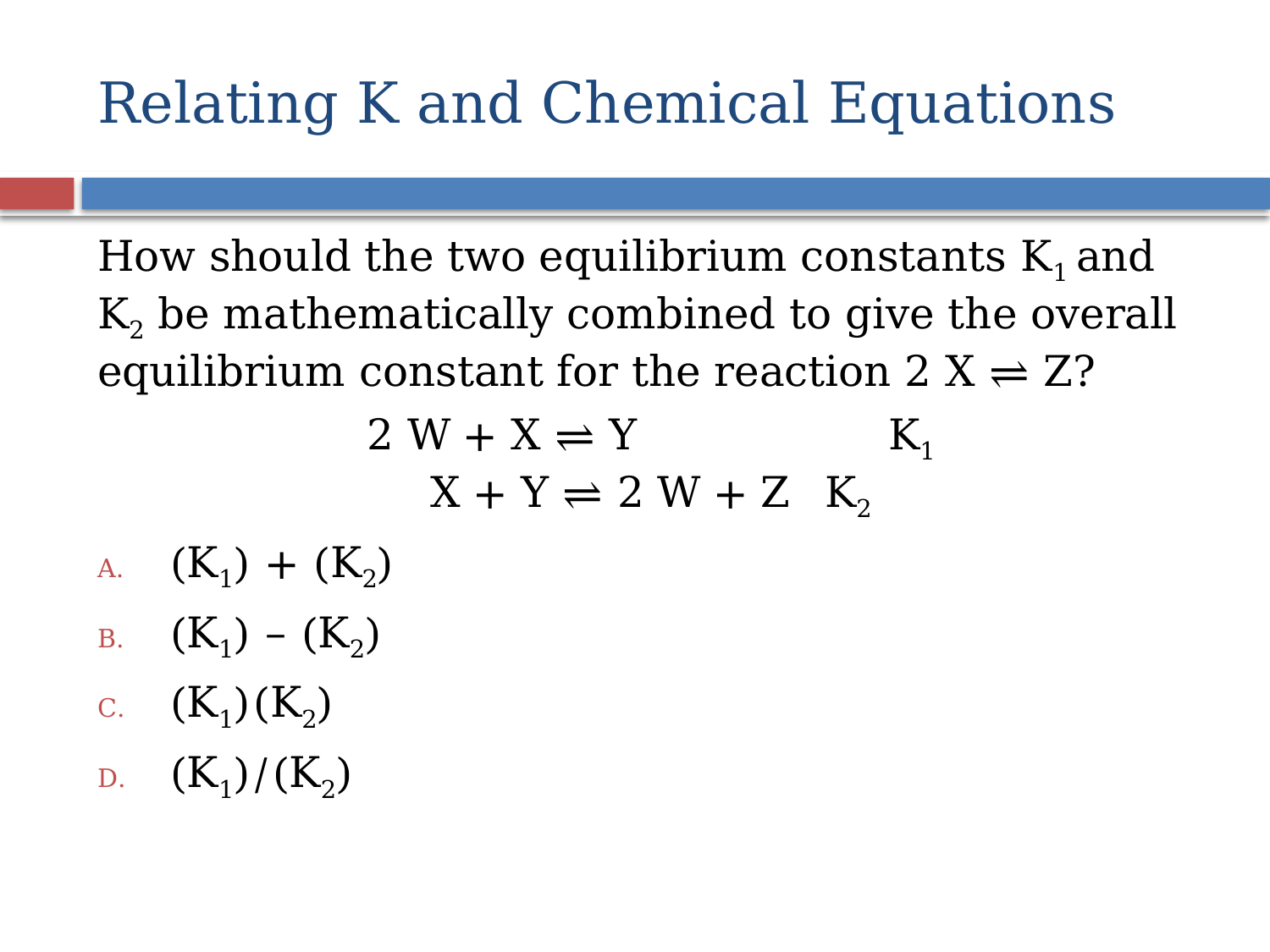

# Relating K and Chemical Equations
How should the two equilibrium constants K1 and K2 be mathematically combined to give the overall equilibrium constant for the reaction 2 X ⇌ Z?
2 W + X ⇌ Y		 K1
X + Y ⇌ 2 W + Z	 K2
(K1) + (K2)
(K1) – (K2)
(K1)(K2)
(K1)/(K2)